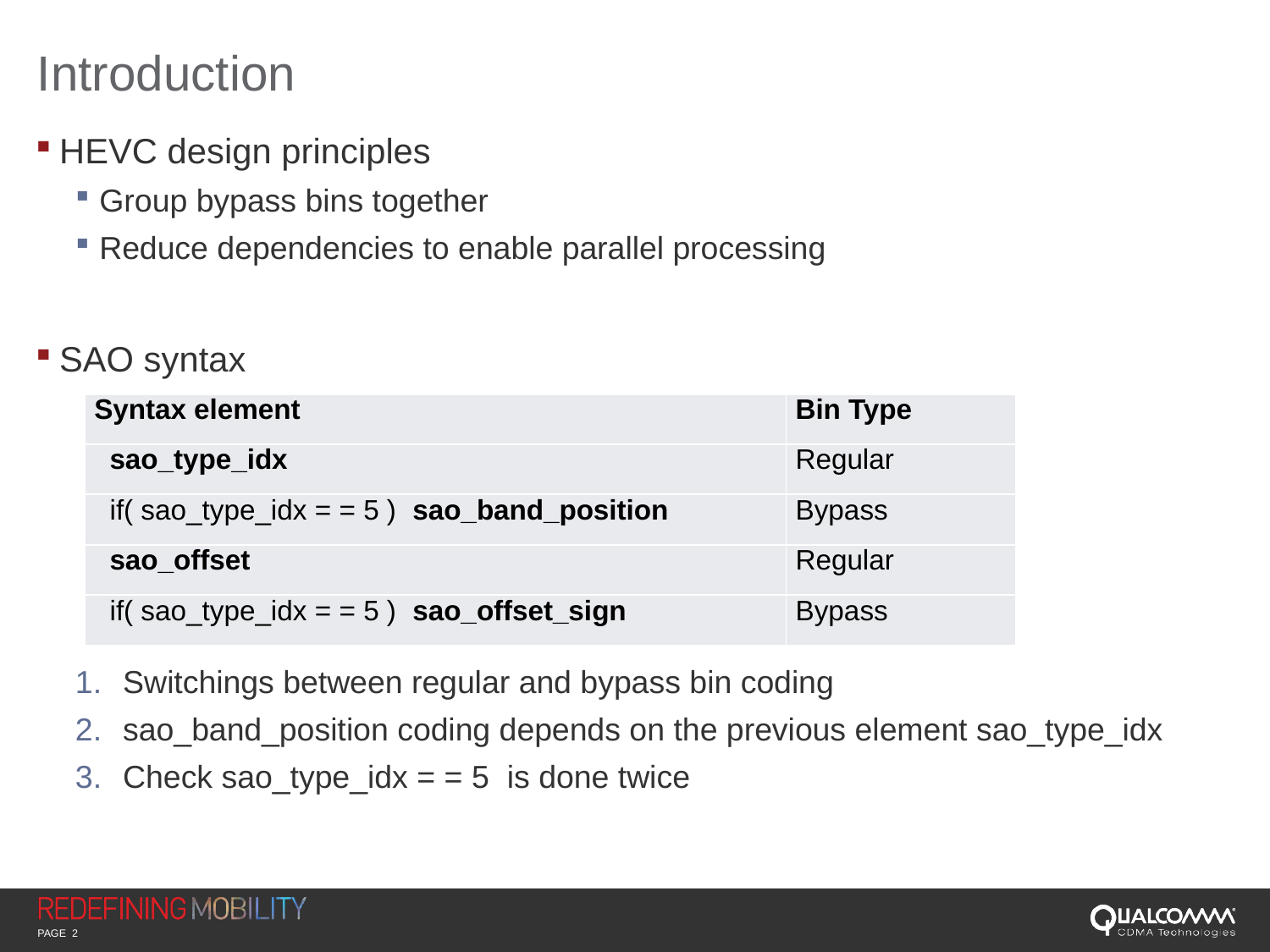

# Introduction
HEVC design principles
Group bypass bins together
Reduce dependencies to enable parallel processing

SAO syntax

Switchings between regular and bypass bin coding
sao_band_position coding depends on the previous element sao_type_idx
Check sao_type_idx = = 5  is done twice

| Syntax element | Bin Type |
| --- | --- |
| sao\_type\_idx | Regular |
| if( sao\_type\_idx = = 5 ) sao\_band\_position | Bypass |
| sao\_offset | Regular |
| if( sao\_type\_idx = = 5 ) sao\_offset\_sign | Bypass |